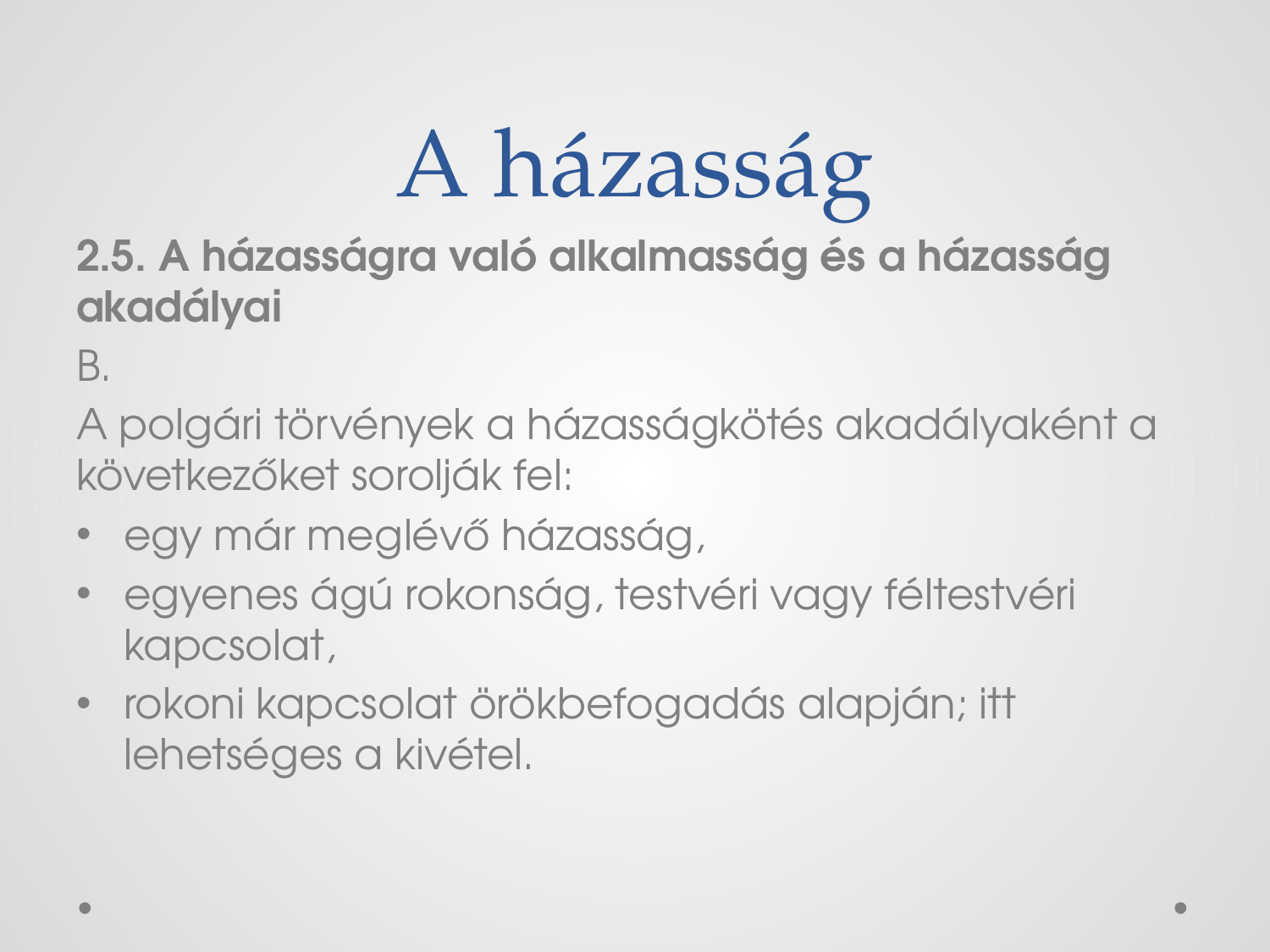

# A házasság
2.5. A házasságra való alkalmasság és a házasság akadályai
B.
A polgári törvények a házasságkötés akadályaként a következőket sorolják fel:
egy már meglévő házasság,
egyenes ágú rokonság, testvéri vagy féltestvéri kapcsolat,
rokoni kapcsolat örökbefogadás alapján; itt lehetséges a kivétel.